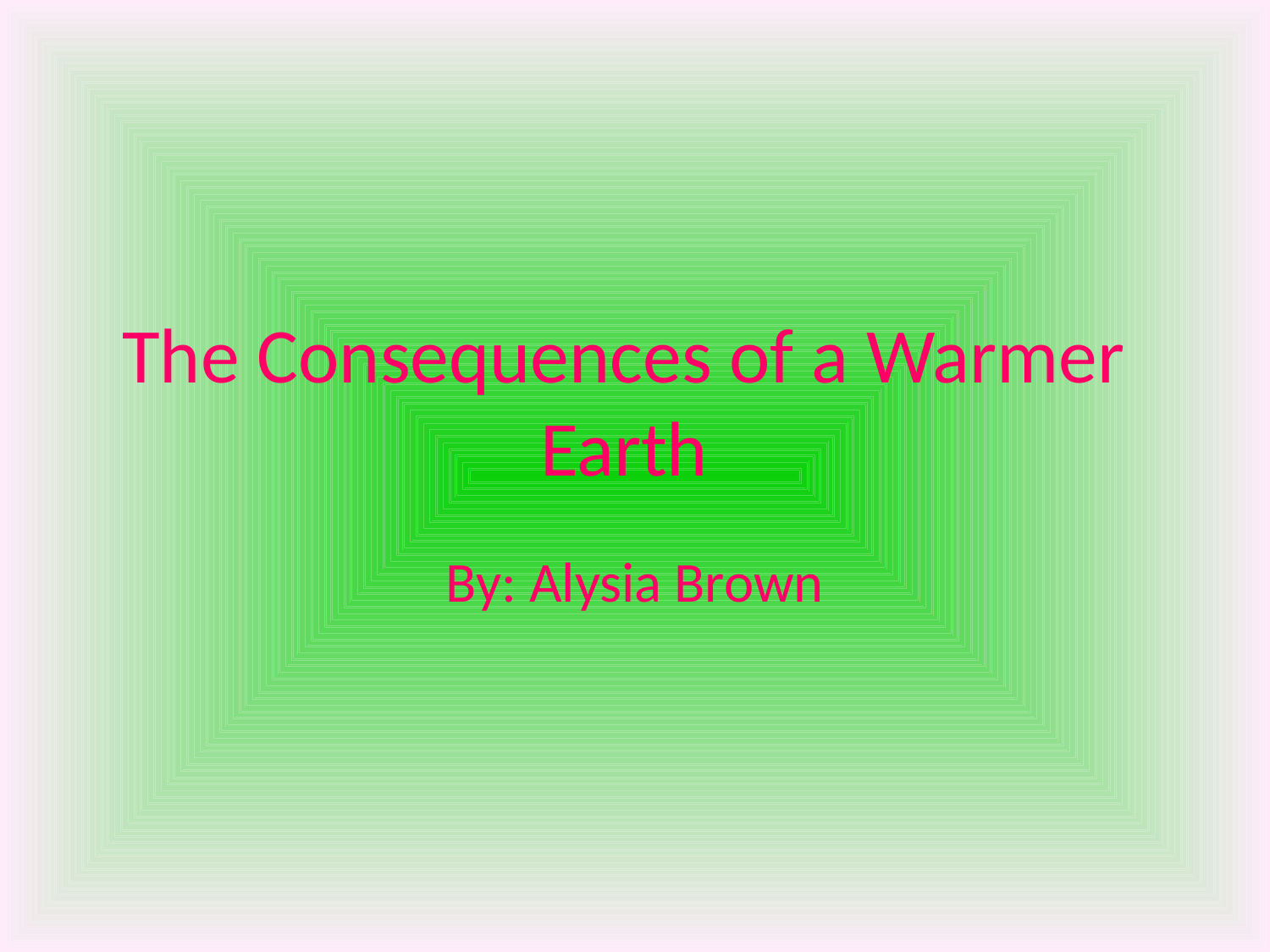

# The Consequences of a Warmer Earth
By: Alysia Brown